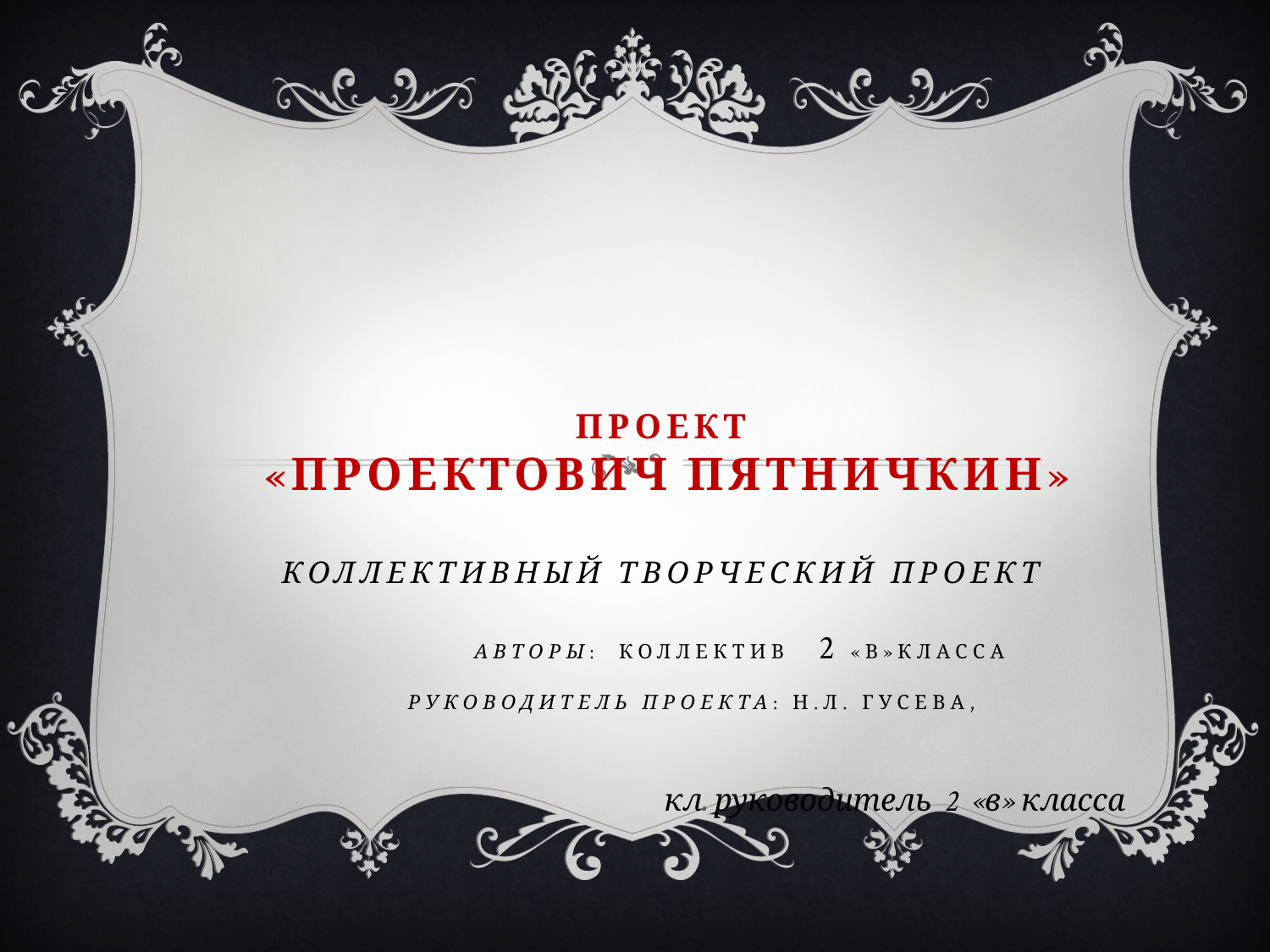

# Проект «Проектович Пятничкин» коллективный творческий проект Авторы:  коллектив   2 «В»класса Руководитель проекта: Н.Л. Гусева,

кл. руководитель  2  «в» класса